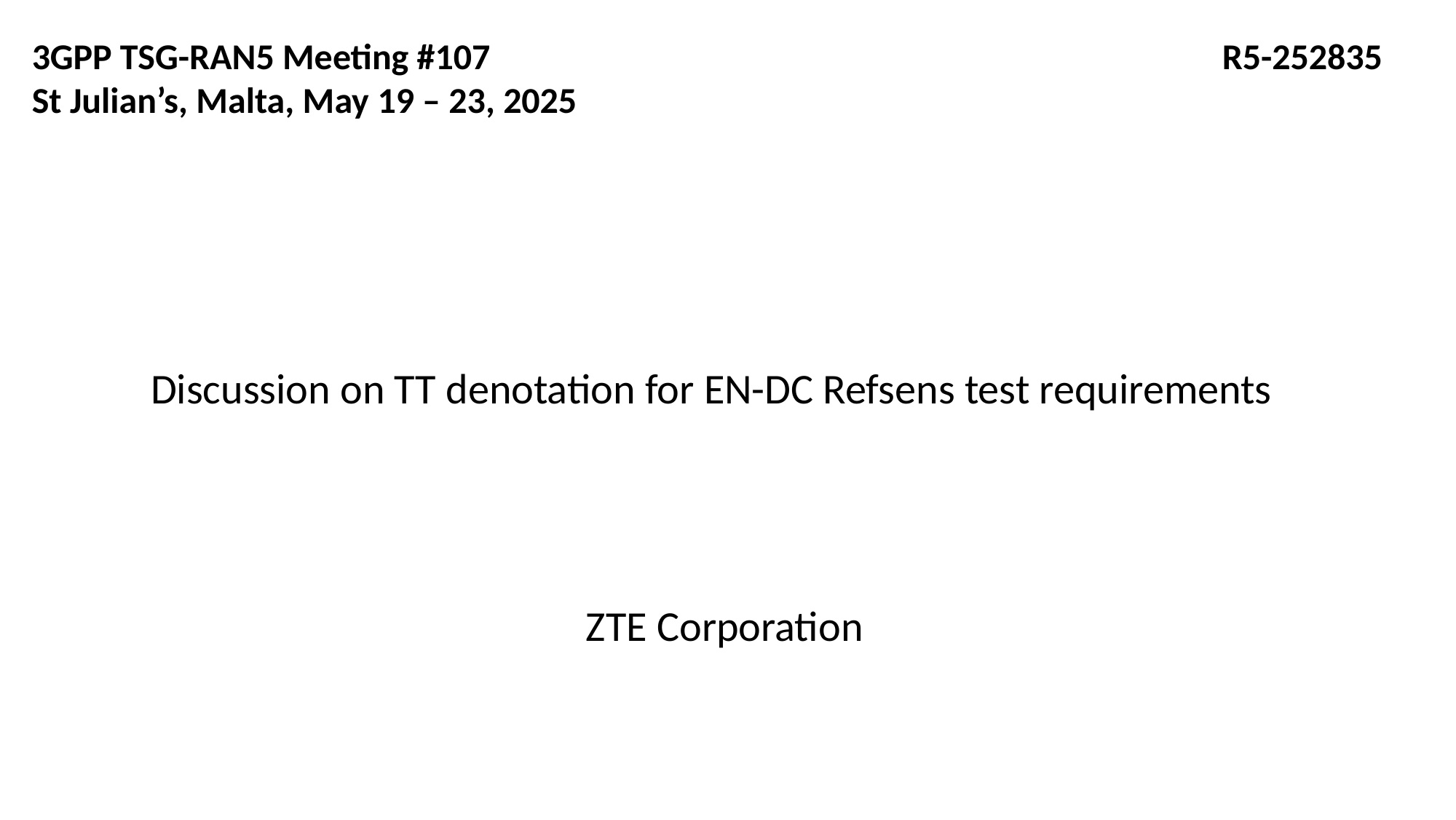

3GPP TSG-RAN5 Meeting #107    						            R5-252835
St Julian’s, Malta, May 19 – 23, 2025
# Discussion on TT denotation for EN-DC Refsens test requirements
ZTE Corporation